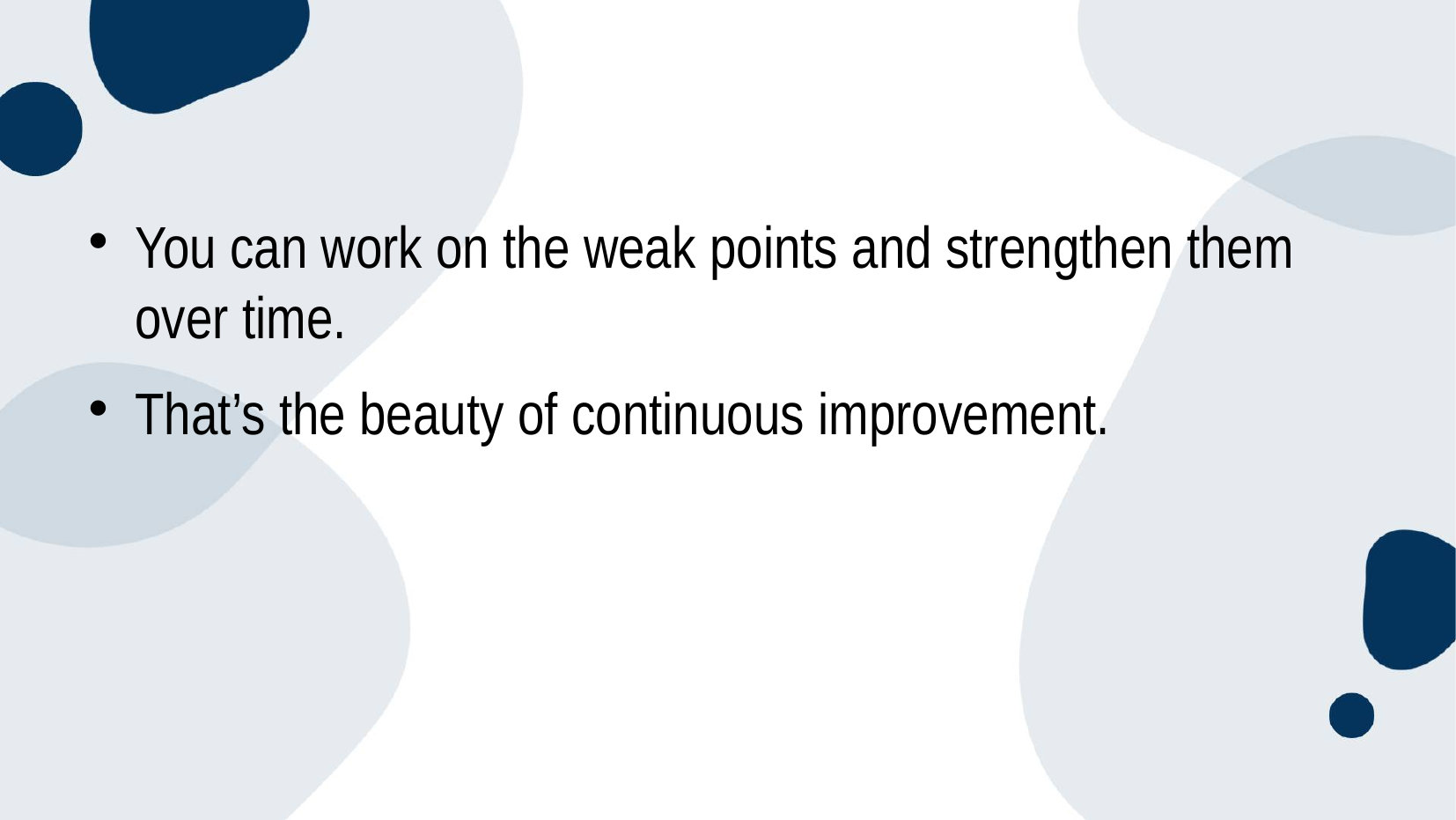

#
You can work on the weak points and strengthen them over time.
That’s the beauty of continuous improvement.